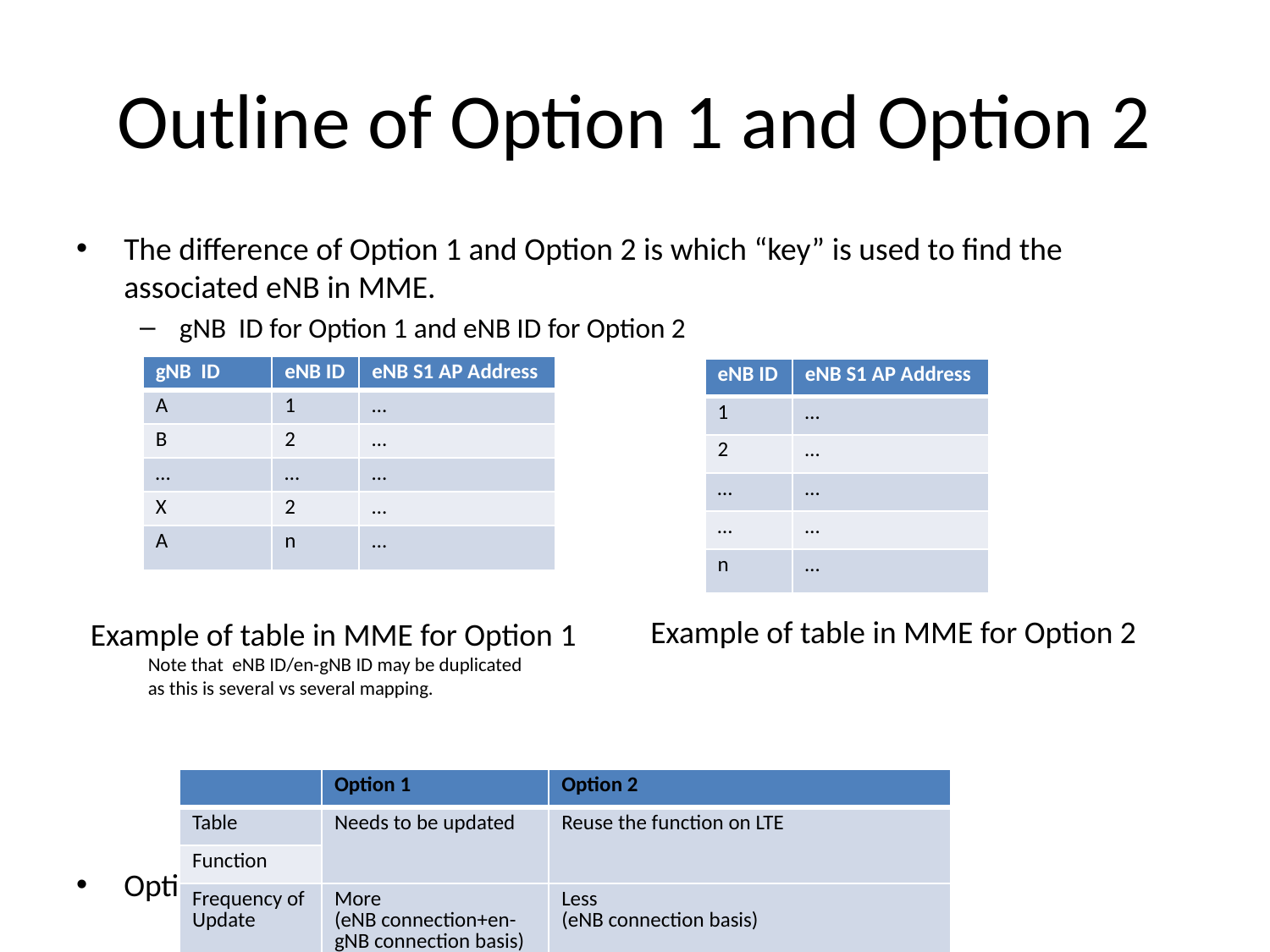

# Outline of Option 1 and Option 2
The difference of Option 1 and Option 2 is which “key” is used to find the associated eNB in MME.
gNB  ID for Option 1 and eNB ID for Option 2

Option 2 would be better from MME impact point of view.
| gNB ID | eNB ID | eNB S1 AP Address |
| --- | --- | --- |
| A | 1 | … |
| B | 2 | … |
| … | … | … |
| X | 2 | … |
| A | n | … |
| eNB ID | eNB S1 AP Address |
| --- | --- |
| 1 | … |
| 2 | … |
| … | … |
| … | … |
| n | … |
Example of table in MME for Option 2
Example of table in MME for Option 1
Note that  eNB ID/en-gNB ID may be duplicated as this is several vs several mapping.

|  | Option 1 | Option 2 |
| --- | --- | --- |
| Table | Needs to be updated | Reuse the function on LTE |
| Function |  |  |
| Frequency of Update | More (eNB connection+en-gNB connection basis) | Less (eNB connection basis) |